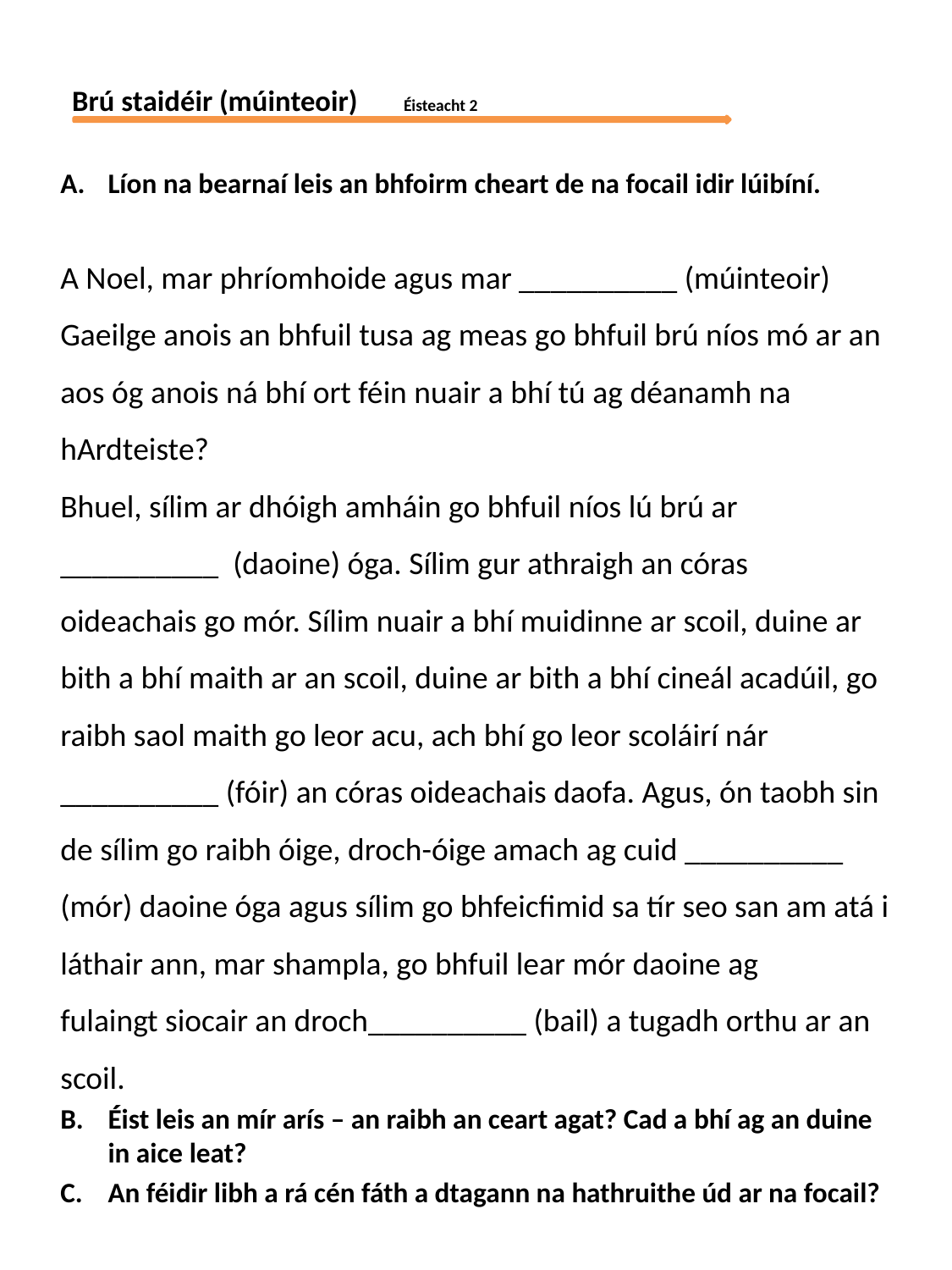

Brú staidéir (múinteoir) 	   Éisteacht 2

Líon na bearnaí leis an bhfoirm cheart de na focail idir lúibíní.

A Noel, mar phríomhoide agus mar __________ (múinteoir)
Gaeilge anois an bhfuil tusa ag meas go bhfuil brú níos mó ar an
aos óg anois ná bhí ort féin nuair a bhí tú ag déanamh na
hArdteiste?
Bhuel, sílim ar dhóigh amháin go bhfuil níos lú brú ar
__________  (daoine) óga. Sílim gur athraigh an córas
oideachais go mór. Sílim nuair a bhí muidinne ar scoil, duine ar
bith a bhí maith ar an scoil, duine ar bith a bhí cineál acadúil, go
raibh saol maith go leor acu, ach bhí go leor scoláirí nár
__________ (fóir) an córas oideachais daofa. Agus, ón taobh sin
de sílim go raibh óige, droch-óige amach ag cuid __________
(mór) daoine óga agus sílim go bhfeicfimid sa tír seo san am atá i
láthair ann, mar shampla, go bhfuil lear mór daoine ag
fulaingt siocair an droch__________ (bail) a tugadh orthu ar an
scoil.
B.	Éist leis an mír arís – an raibh an ceart agat? Cad a bhí ag an duine in aice leat?
C.	An féidir libh a rá cén fáth a dtagann na hathruithe úd ar na focail?